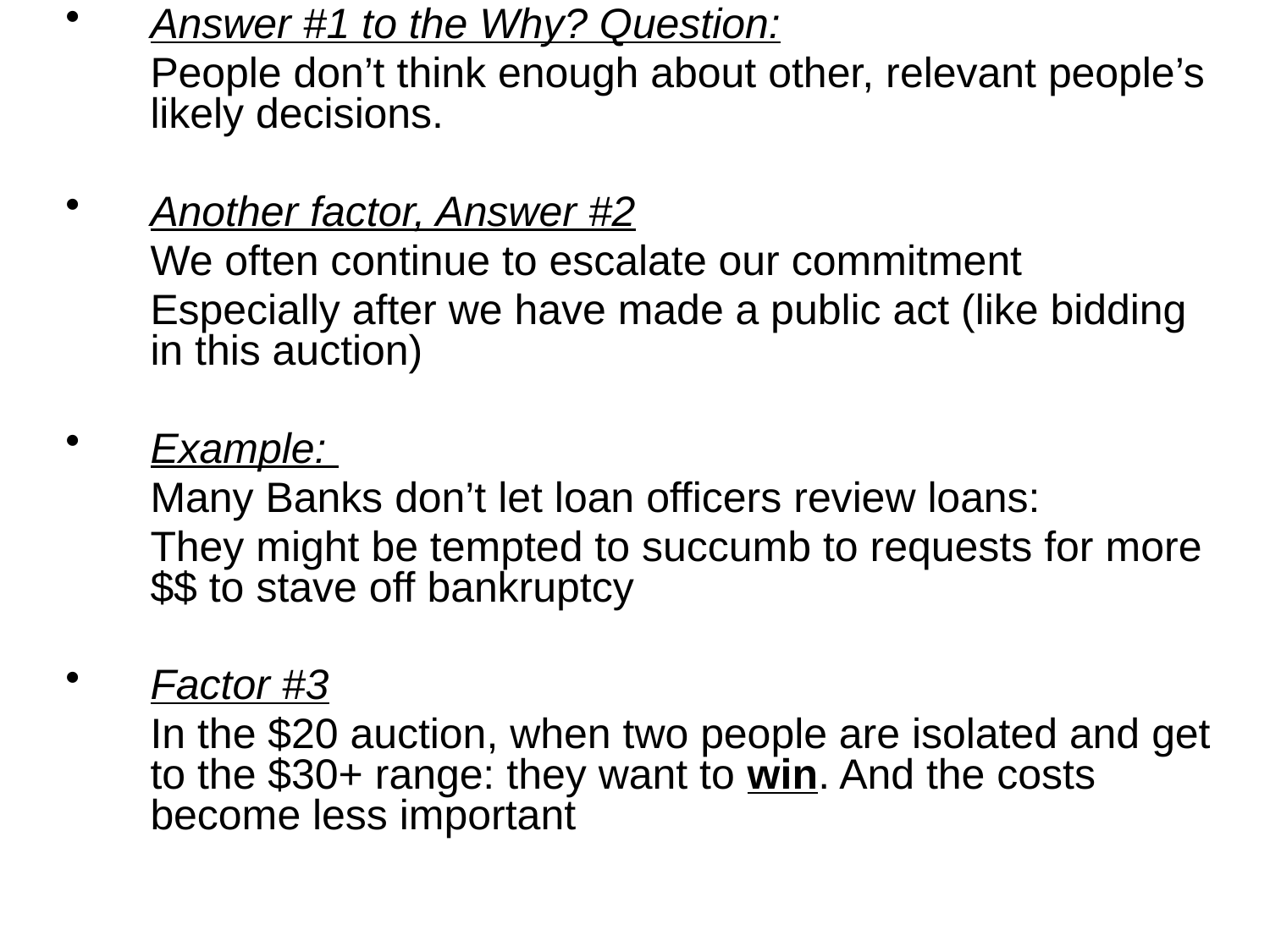

Answer #1 to the Why? Question:
	People don’t think enough about other, relevant people’s likely decisions.

Another factor, Answer #2
	We often continue to escalate our commitment
	Especially after we have made a public act (like bidding in this auction)

Example:
	Many Banks don’t let loan officers review loans:
	They might be tempted to succumb to requests for more $$ to stave off bankruptcy

Factor #3
	In the $20 auction, when two people are isolated and get to the $30+ range: they want to win. And the costs become less important